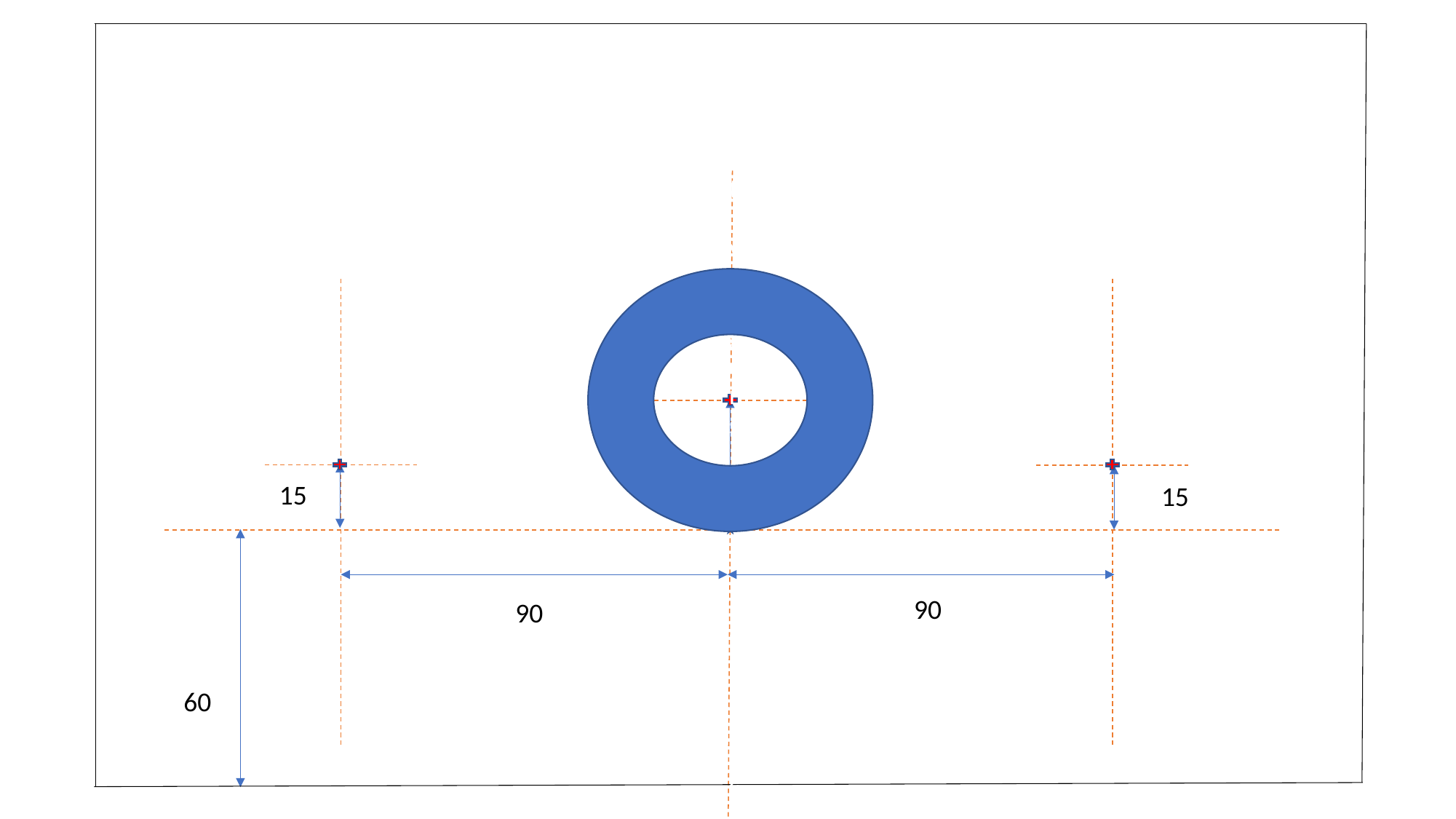

30

15
15
Maak een fotocollage van tenminste 10 foto's van zwerfafval wat je in de omgeving van school zoal tegenkomt.
Noteer van alle afval van welk materiaal het volgens jou is en zoek op internet hoelang het zal duren voordat dit afval door de natuur zal worden afgebroken.
Voor de winnaars (de meeste jaren ) is er een klein prijsje!

90
90
60